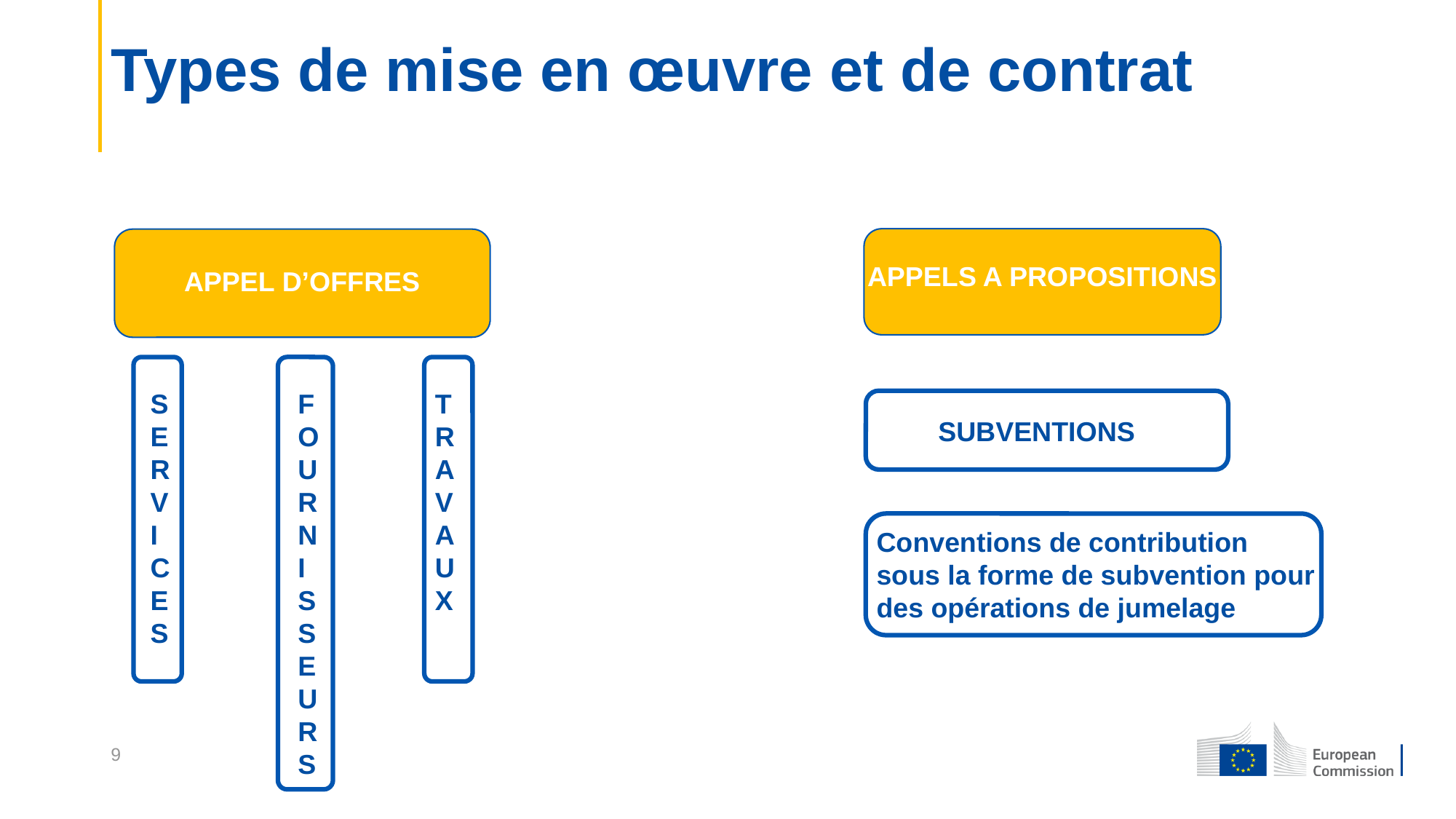

# Types de mise en œuvre et de contrat

APPELS A PROPOSITIONS
APPEL D’OFFRES

FOURNISSEURS
SERVICES
TRAVAUX

SUBVENTIONS

Conventions de contribution sous la forme de subvention pour des opérations de jumelage
9